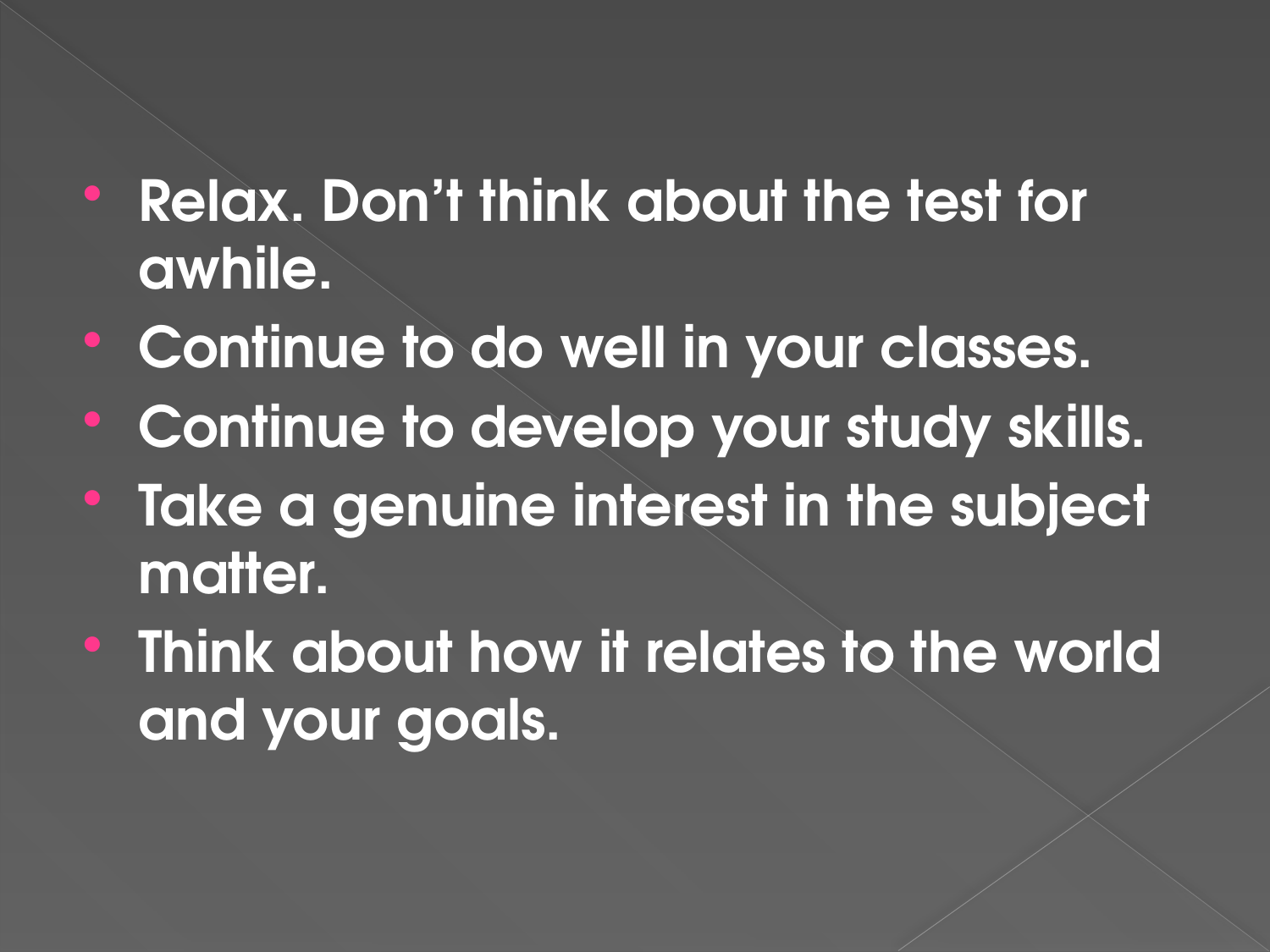

Relax. Don’t think about the test for awhile.
Continue to do well in your classes.
Continue to develop your study skills.
Take a genuine interest in the subject matter.
Think about how it relates to the world and your goals.